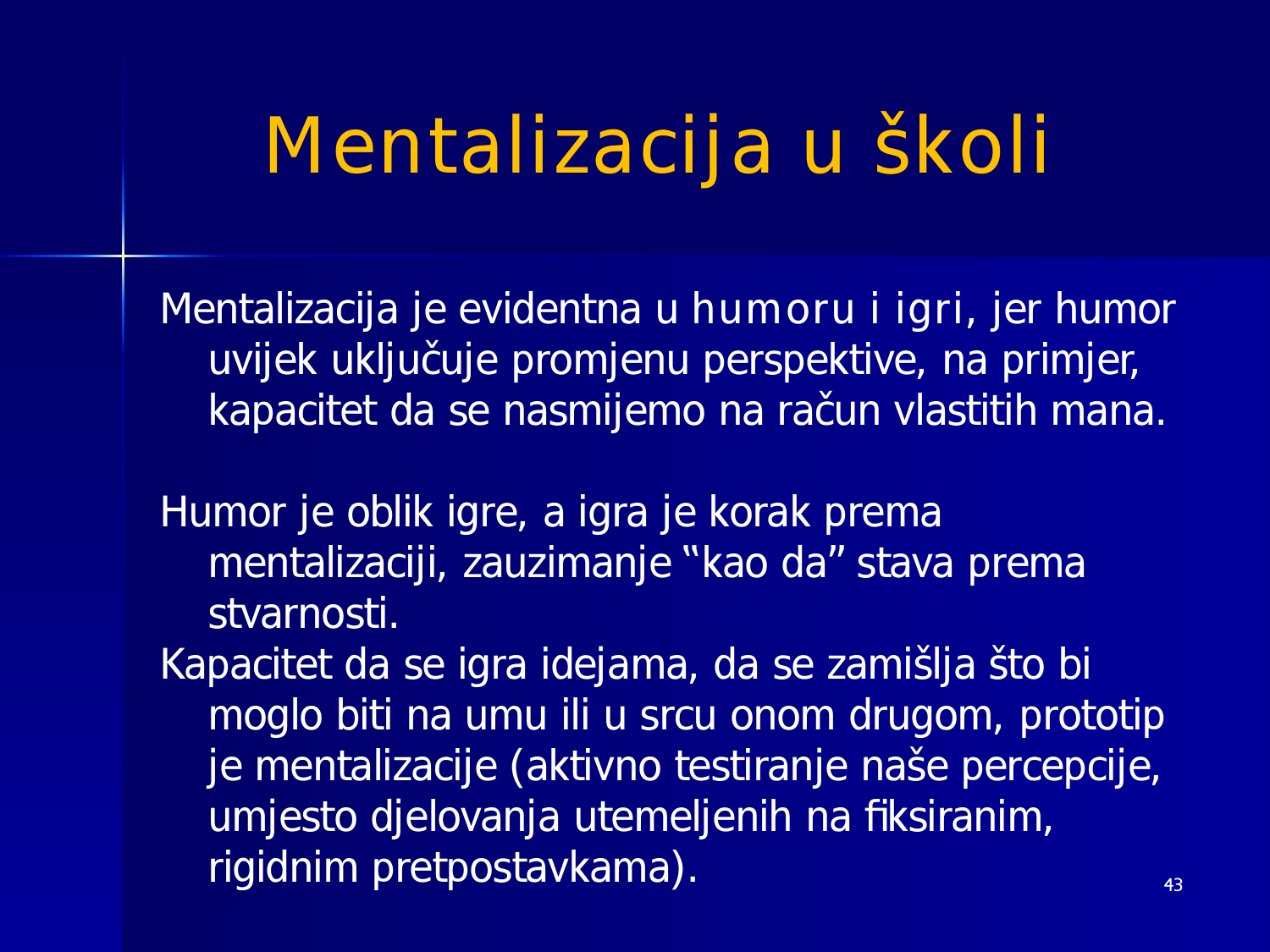

# Mentalizacija u školi
Mentalizacija je evidentna u humoru i igri, jer humor uvijek uključuje promjenu perspektive, na primjer, kapacitet da se nasmijemo na račun vlastitih mana.

Humor je oblik igre, a igra je korak prema mentalizaciji, zauzimanje “kao da” stava prema stvarnosti.
Kapacitet da se igra idejama, da se zamišlja što bi moglo biti na umu ili u srcu onom drugom, prototip je mentalizacije (aktivno testiranje naše percepcije, umjesto djelovanja utemeljenih na fiksiranim, rigidnim pretpostavkama).
43